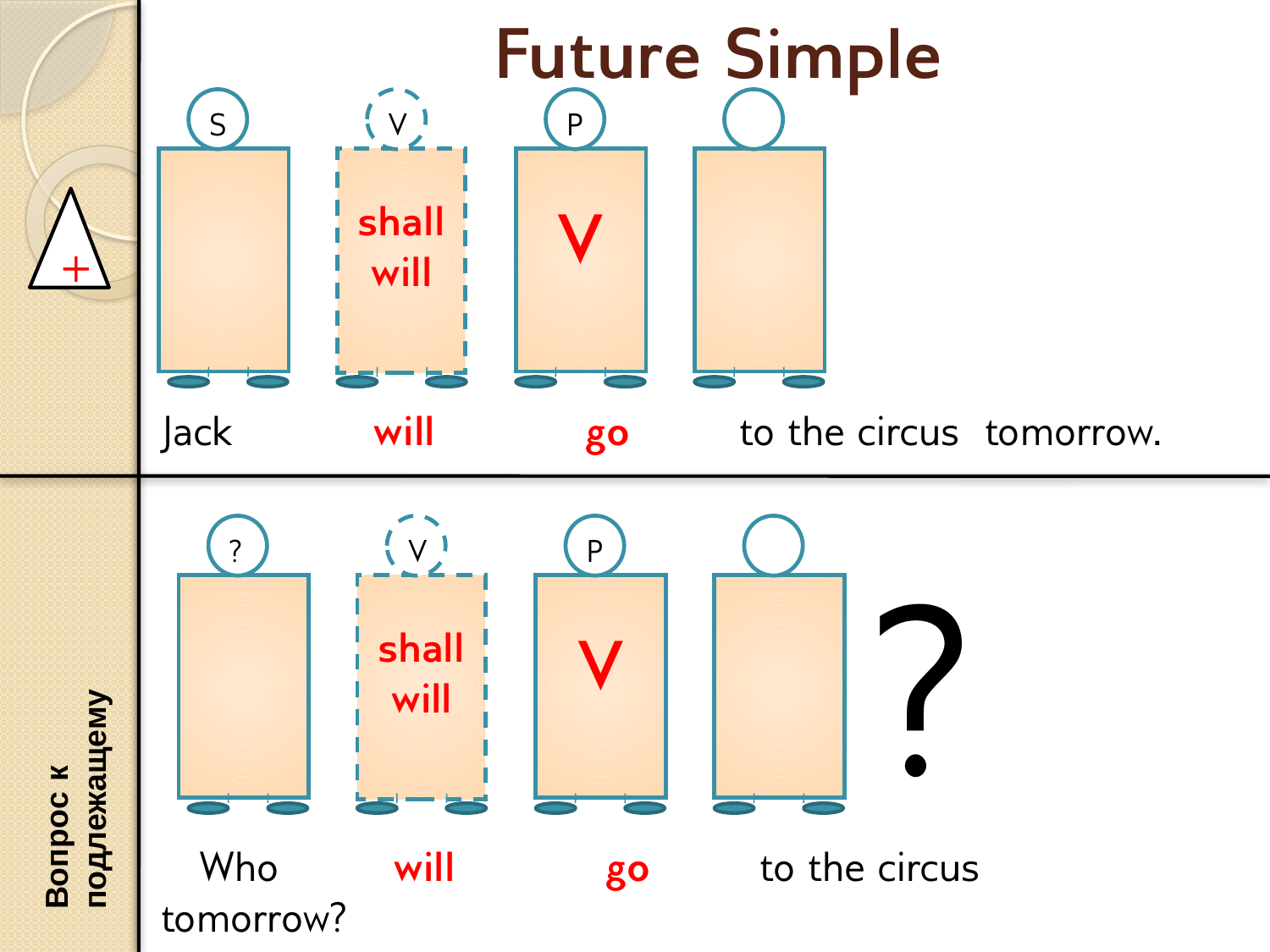

# Future Simple
S
V
P

shall
will

V

+

 Jack           will           go        to the circus  tomorrow.
?
V
P

?
Вопрос к подлежащему

shall
will

V

   Who         will           go        to the circus  tomorrow?